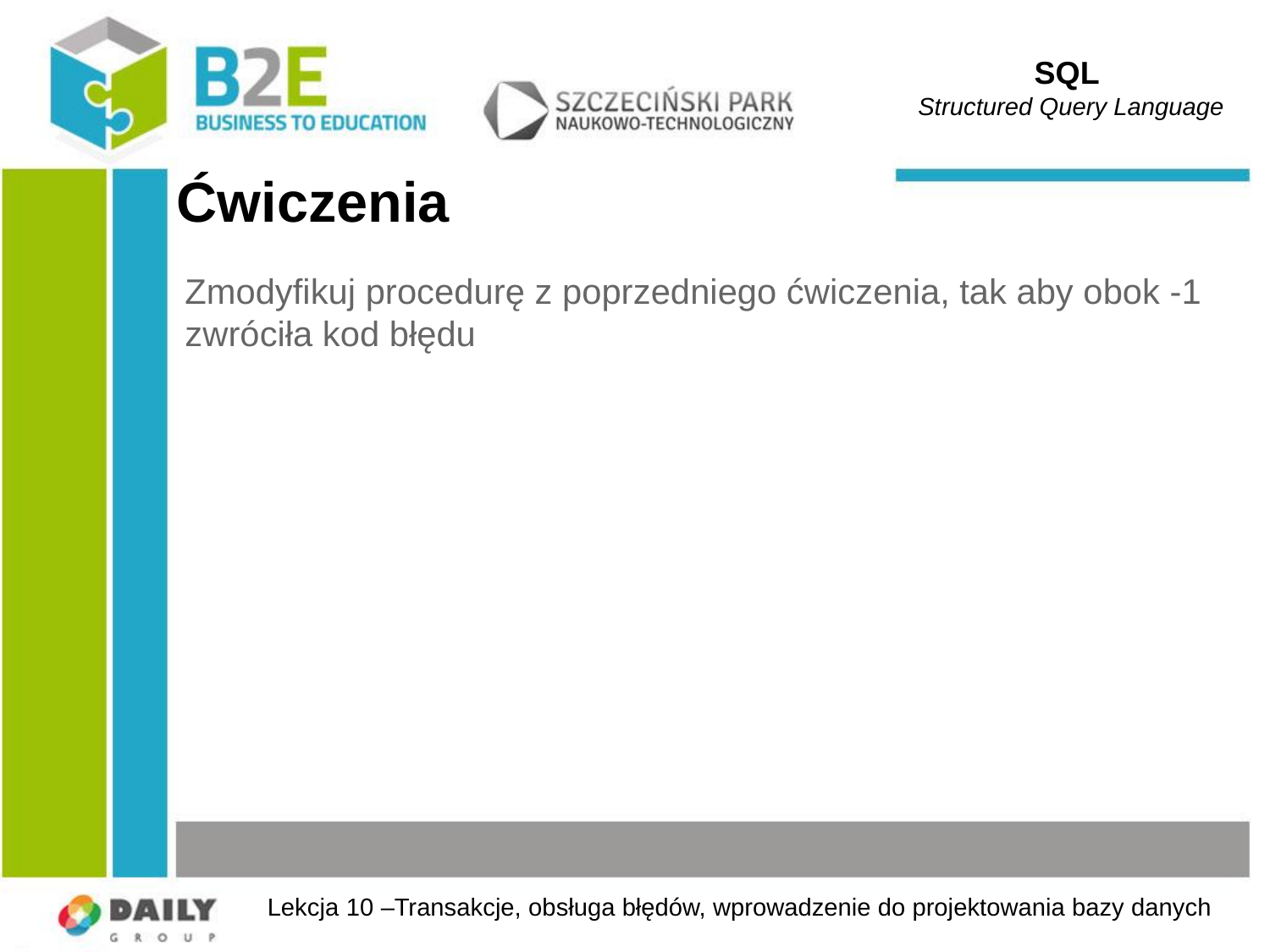

SQL
Structured Query Language
# Ćwiczenia
Zmodyfikuj procedurę z poprzedniego ćwiczenia, tak aby obok -1 zwróciła kod błędu
Lekcja 10 –Transakcje, obsługa błędów, wprowadzenie do projektowania bazy danych